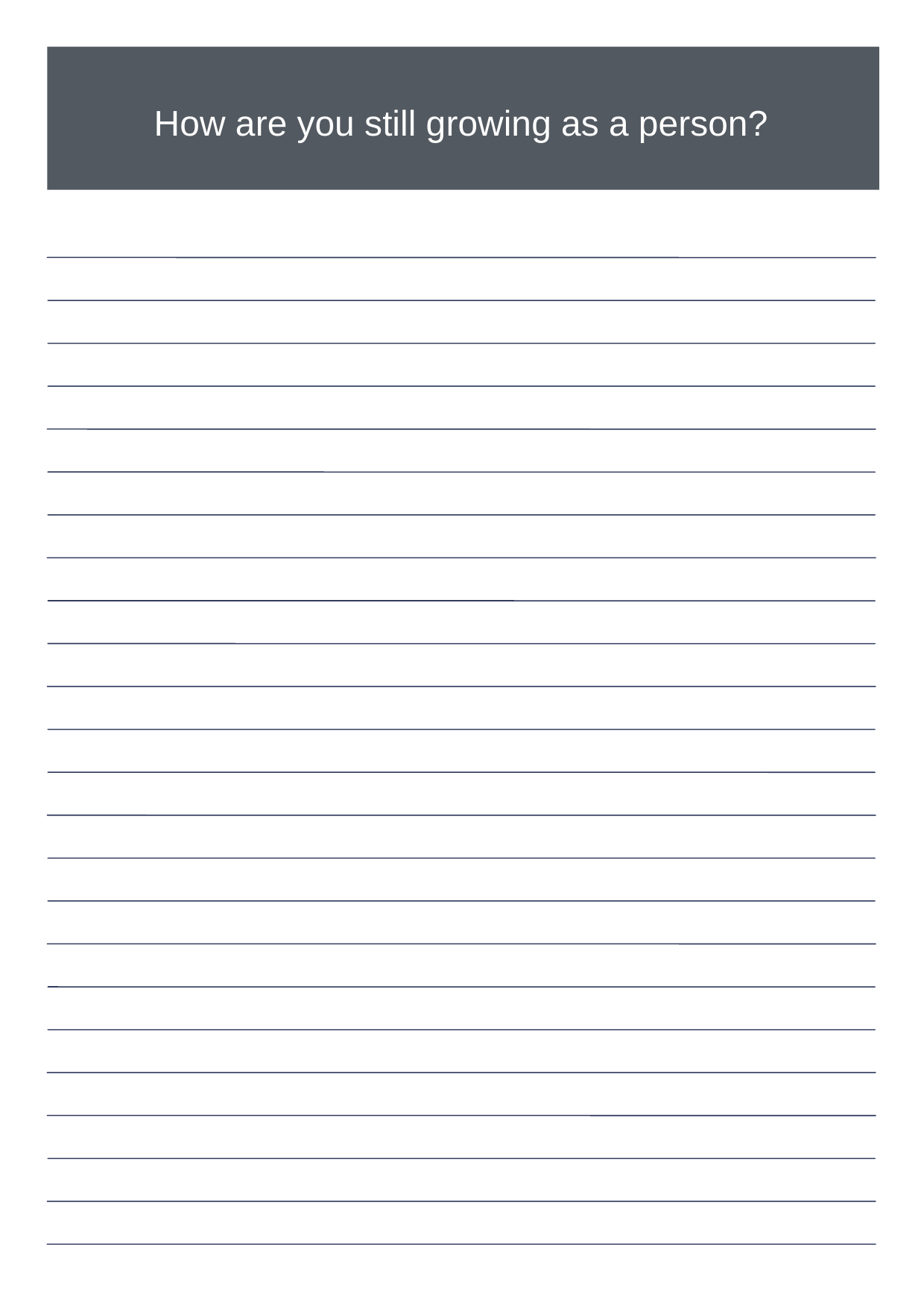

How are you still growing as a person?